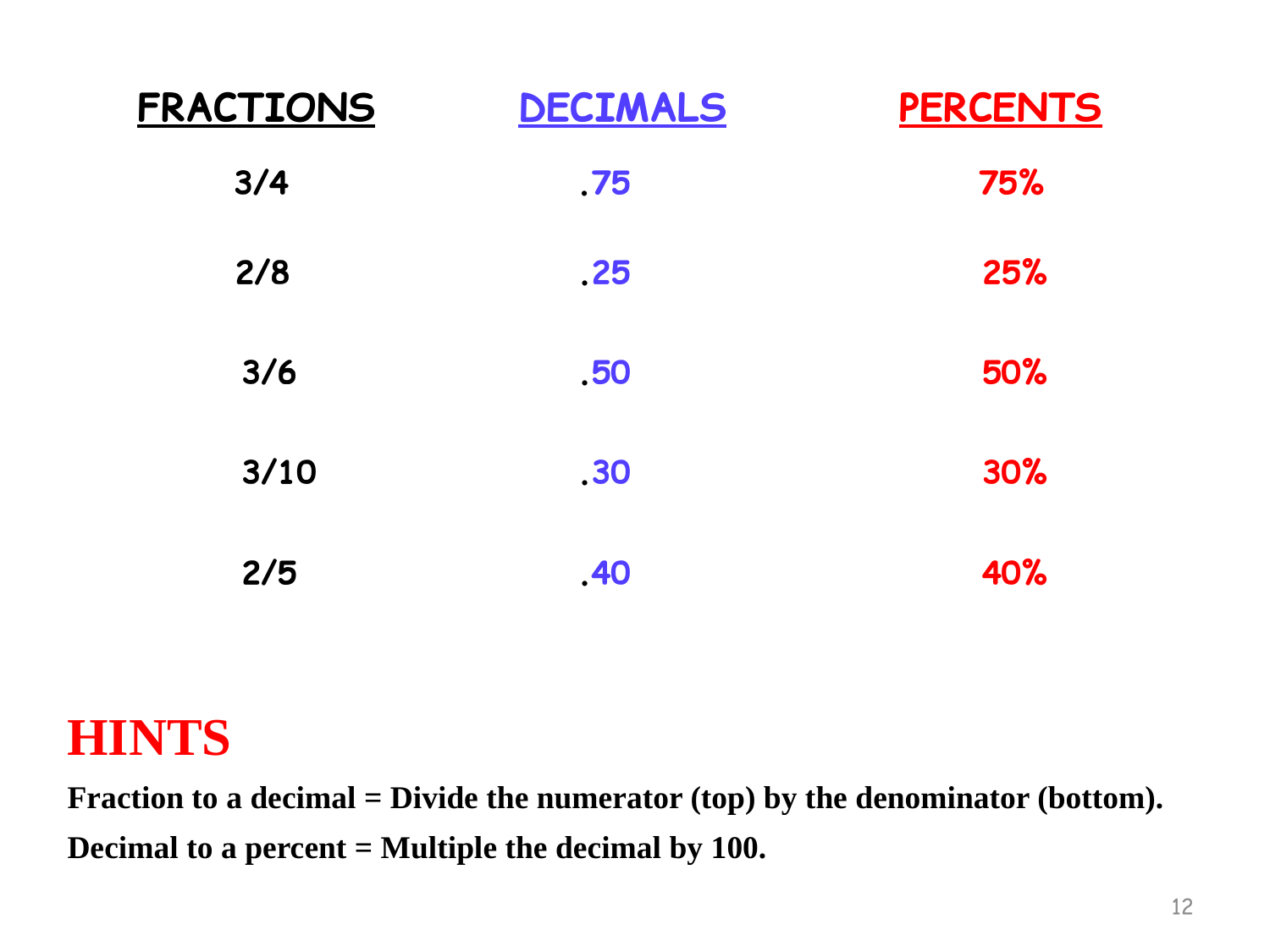

FRACTIONS		DECIMALS		PERCENTS
       3/4                     .75		               75%
  2/8
.25
 25%
 3/6
.50
 50%
 3/10
.30
 30%
 2/5
.40
 40%
HINTS
Fraction to a decimal = Divide the numerator (top) by the denominator (bottom).
Decimal to a percent = Multiple the decimal by 100.

12